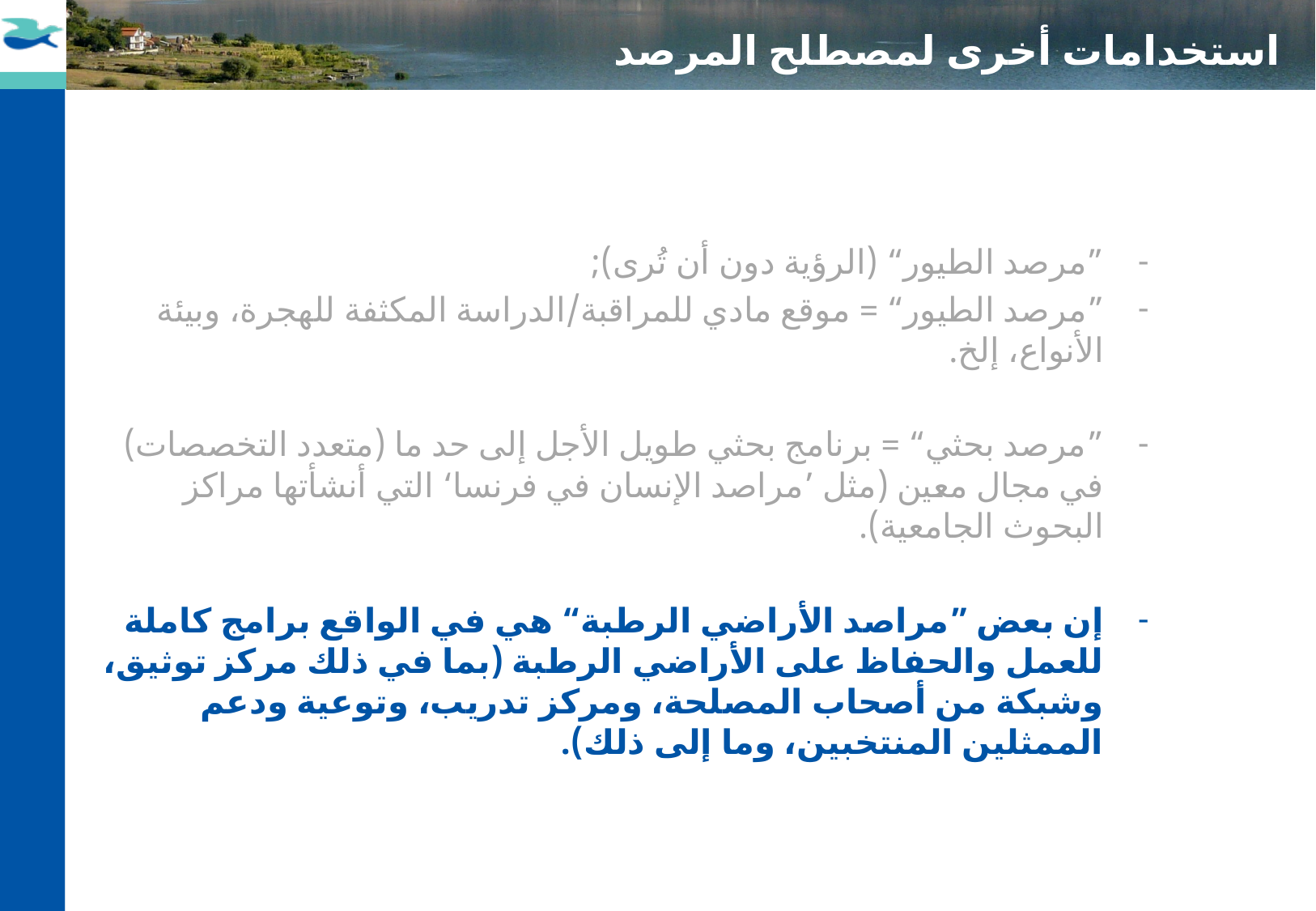

# استخدامات أخرى لمصطلح المرصد

”مرصد الطيور“ (الرؤية دون أن تُرى);
”مرصد الطيور“ = موقع مادي للمراقبة/الدراسة المكثفة للهجرة، وبيئة الأنواع، إلخ.

”مرصد بحثي“ = برنامج بحثي طويل الأجل إلى حد ما (متعدد التخصصات) في مجال معين (مثل ’مراصد الإنسان في فرنسا‘ التي أنشأتها مراكز البحوث الجامعية).

إن بعض ”مراصد الأراضي الرطبة“ هي في الواقع برامج كاملة للعمل والحفاظ على الأراضي الرطبة (بما في ذلك مركز توثيق، وشبكة من أصحاب المصلحة، ومركز تدريب، وتوعية ودعم الممثلين المنتخبين، وما إلى ذلك).